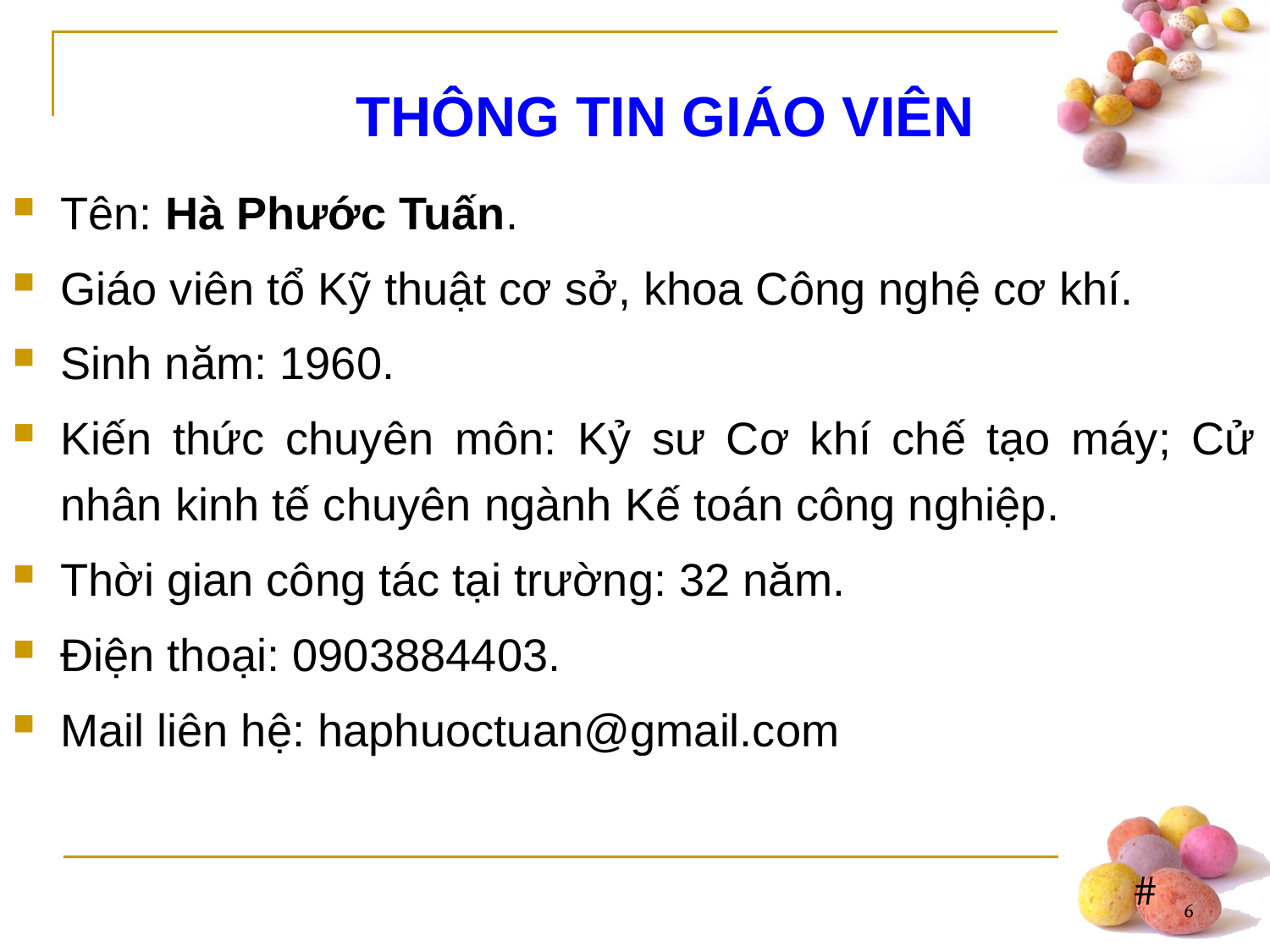

# THÔNG TIN GIÁO VIÊN
Tên: Hà Phước Tuấn.
Giáo viên tổ Kỹ thuật cơ sở, khoa Công nghệ cơ khí.
Sinh năm: 1960.
Kiến thức chuyên môn: Kỷ sư Cơ khí chế tạo máy; Cử nhân kinh tế chuyên ngành Kế toán công nghiệp.
Thời gian công tác tại trường: 32 năm.
Điện thoại: 0903884403.
Mail liên hệ: haphuoctuan@gmail.com
6